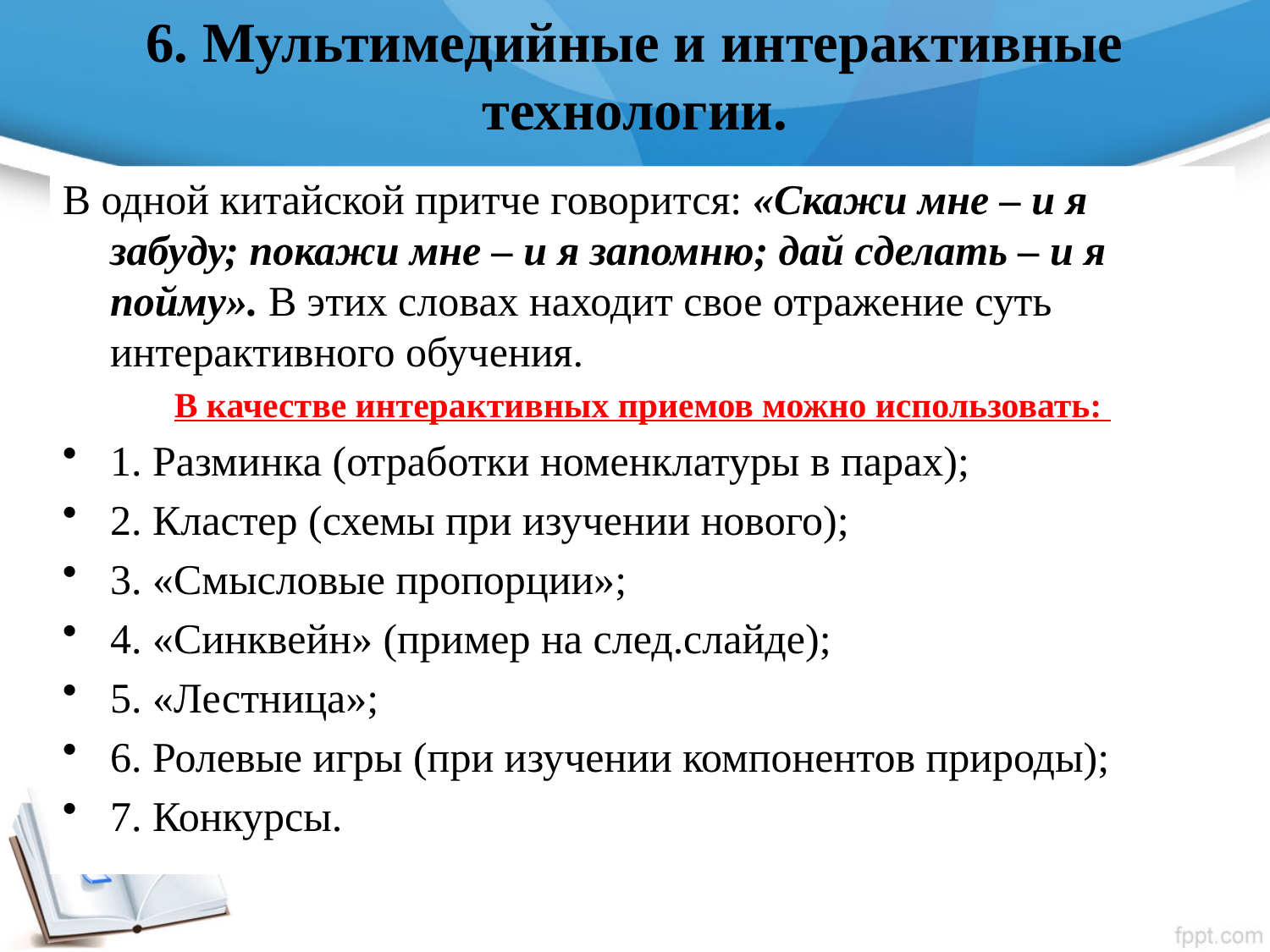

# 6. Мультимедийные и интерактивные технологии.
В одной китайской притче говорится: «Скажи мне – и я забуду; покажи мне – и я запомню; дай сделать – и я пойму». В этих словах находит свое отражение суть интерактивного обучения.
В качестве интерактивных приемов можно использовать:
1. Разминка (отработки номенклатуры в парах);
2. Кластер (схемы при изучении нового);
3. «Смысловые пропорции»;
4. «Синквейн» (пример на след.слайде);
5. «Лестница»;
6. Ролевые игры (при изучении компонентов природы);
7. Конкурсы.